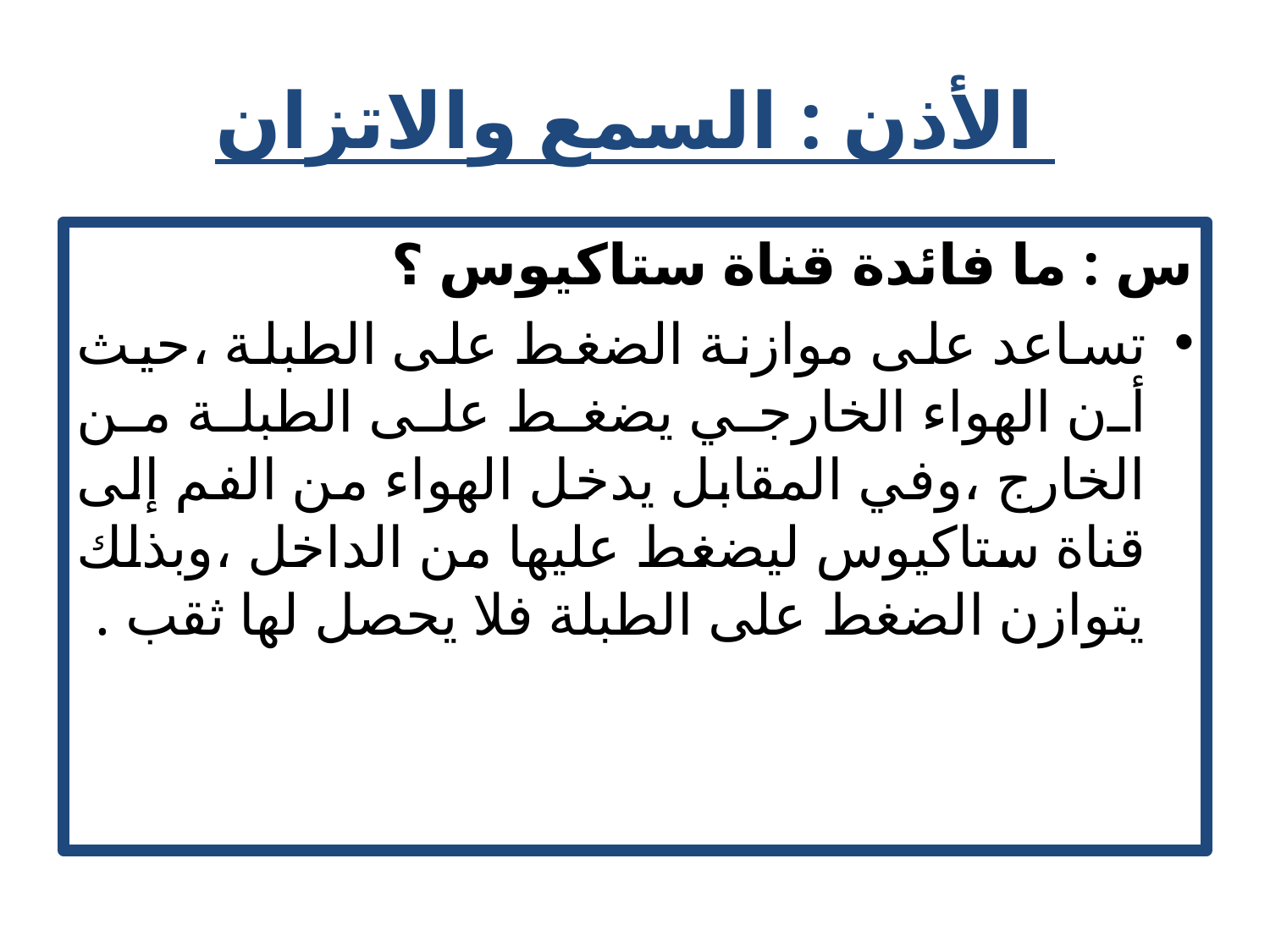

# الأذن : السمع والاتزان
س : ما فائدة قناة ستاكيوس ؟
تساعد على موازنة الضغط على الطبلة ،حيث أن الهواء الخارجي يضغط على الطبلة من الخارج ،وفي المقابل يدخل الهواء من الفم إلى قناة ستاكيوس ليضغط عليها من الداخل ،وبذلك يتوازن الضغط على الطبلة فلا يحصل لها ثقب .